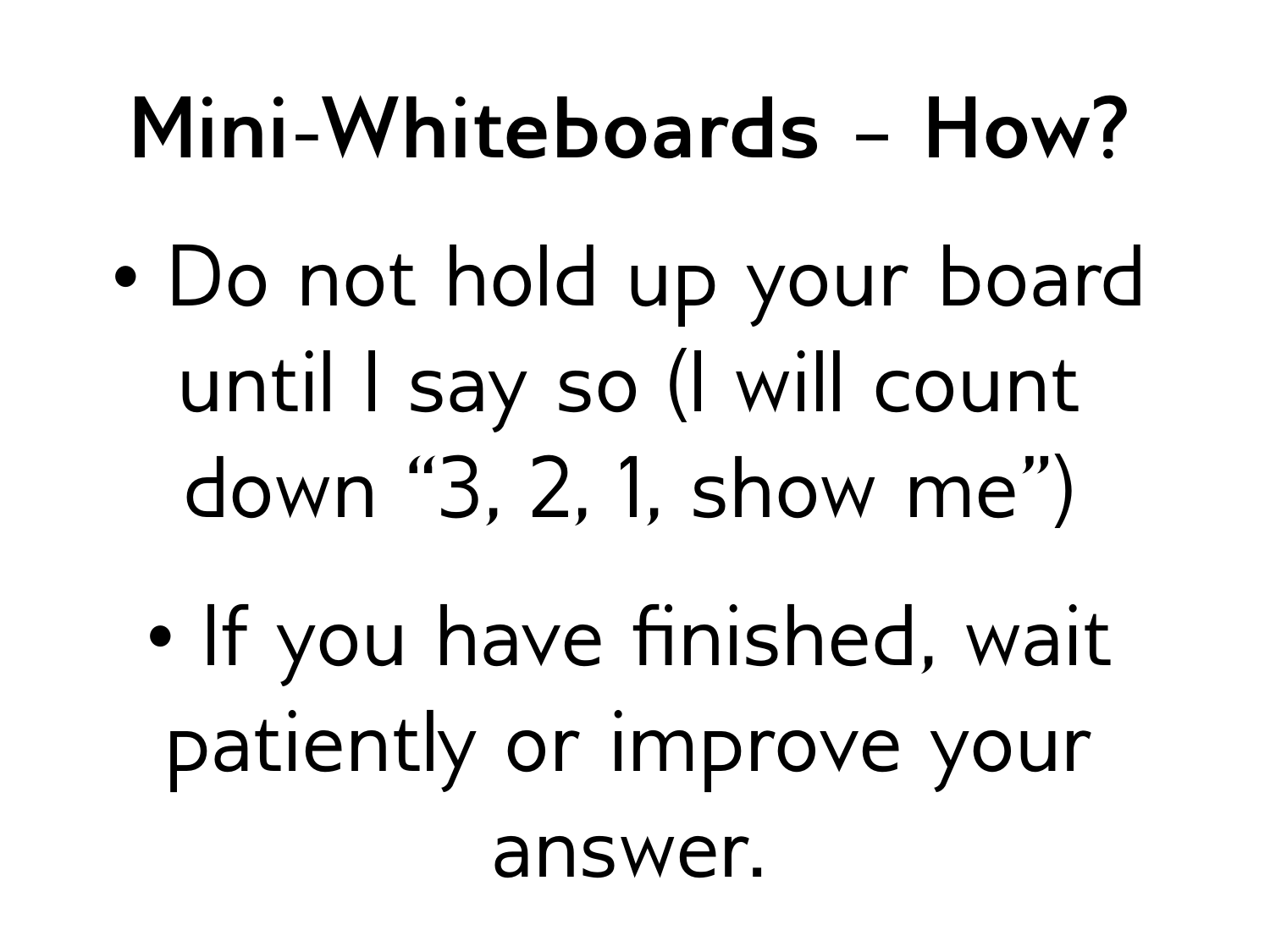

Mini-Whiteboards – How?

• Do not hold up your board until I say so (I will count down “3, 2, 1, show me”)

• If you have finished, wait patiently or improve your answer.